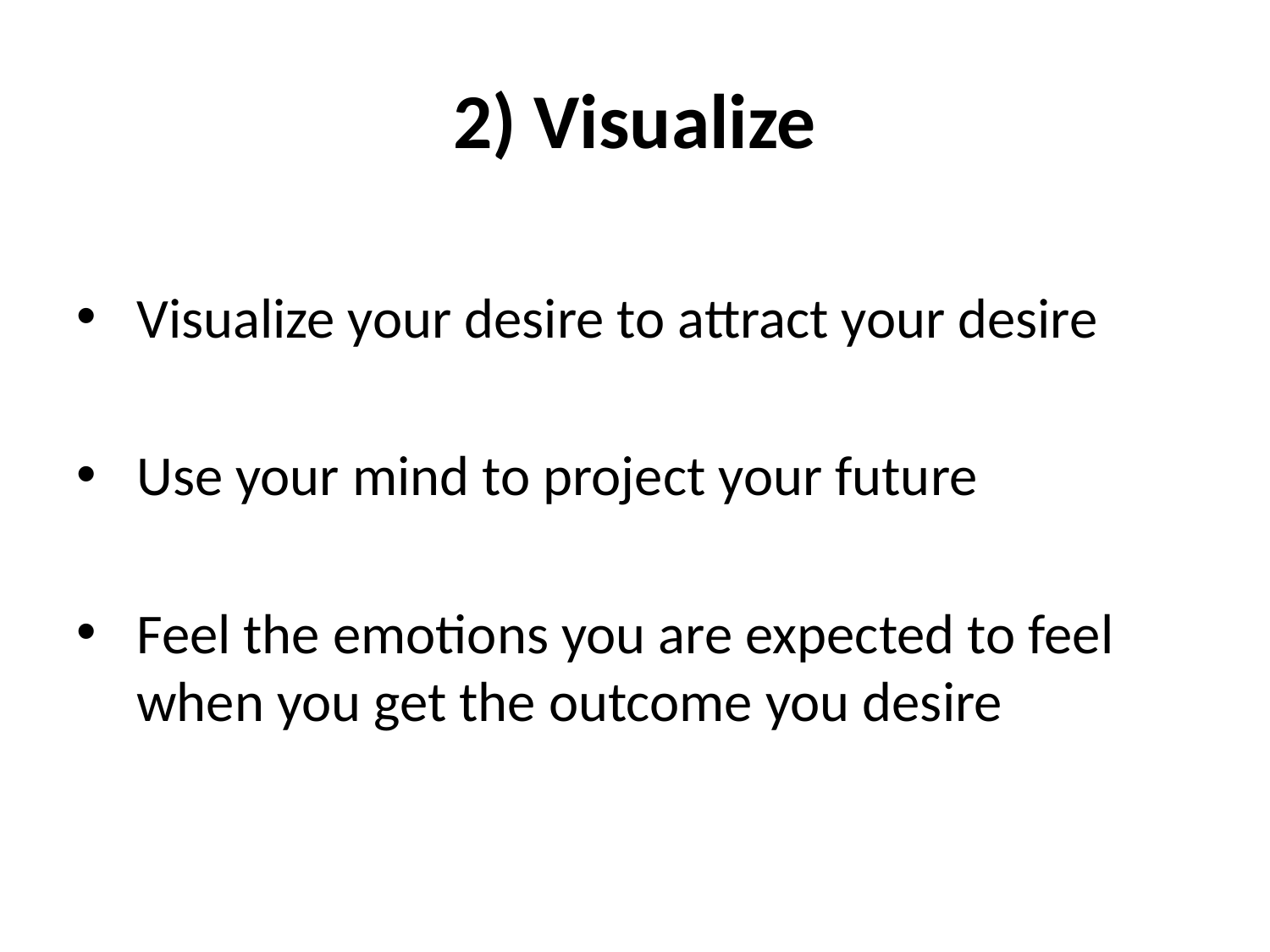

# 2) Visualize
 Visualize your desire to attract your desire

 Use your mind to project your future

 Feel the emotions you are expected to feel
 when you get the outcome you desire